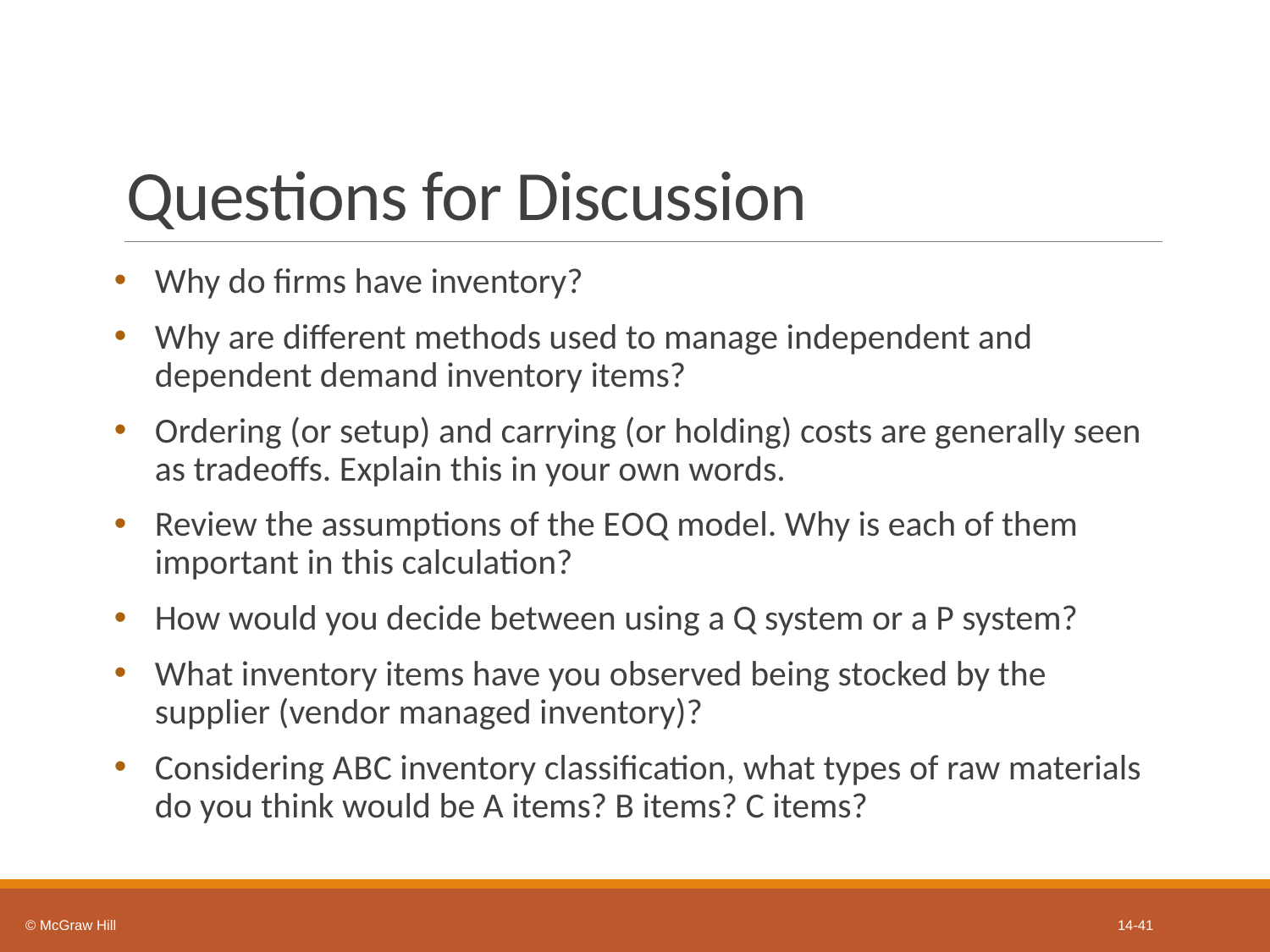

# Questions for Discussion
Why do firms have inventory?
Why are different methods used to manage independent and dependent demand inventory items?
Ordering (or setup) and carrying (or holding) costs are generally seen as tradeoffs. Explain this in your own words.
Review the assumptions of the E O Q model. Why is each of them important in this calculation?
How would you decide between using a Q system or a P system?
What inventory items have you observed being stocked by the supplier (vendor managed inventory)?
Considering A B C inventory classification, what types of raw materials do you think would be A items? B items? C items?